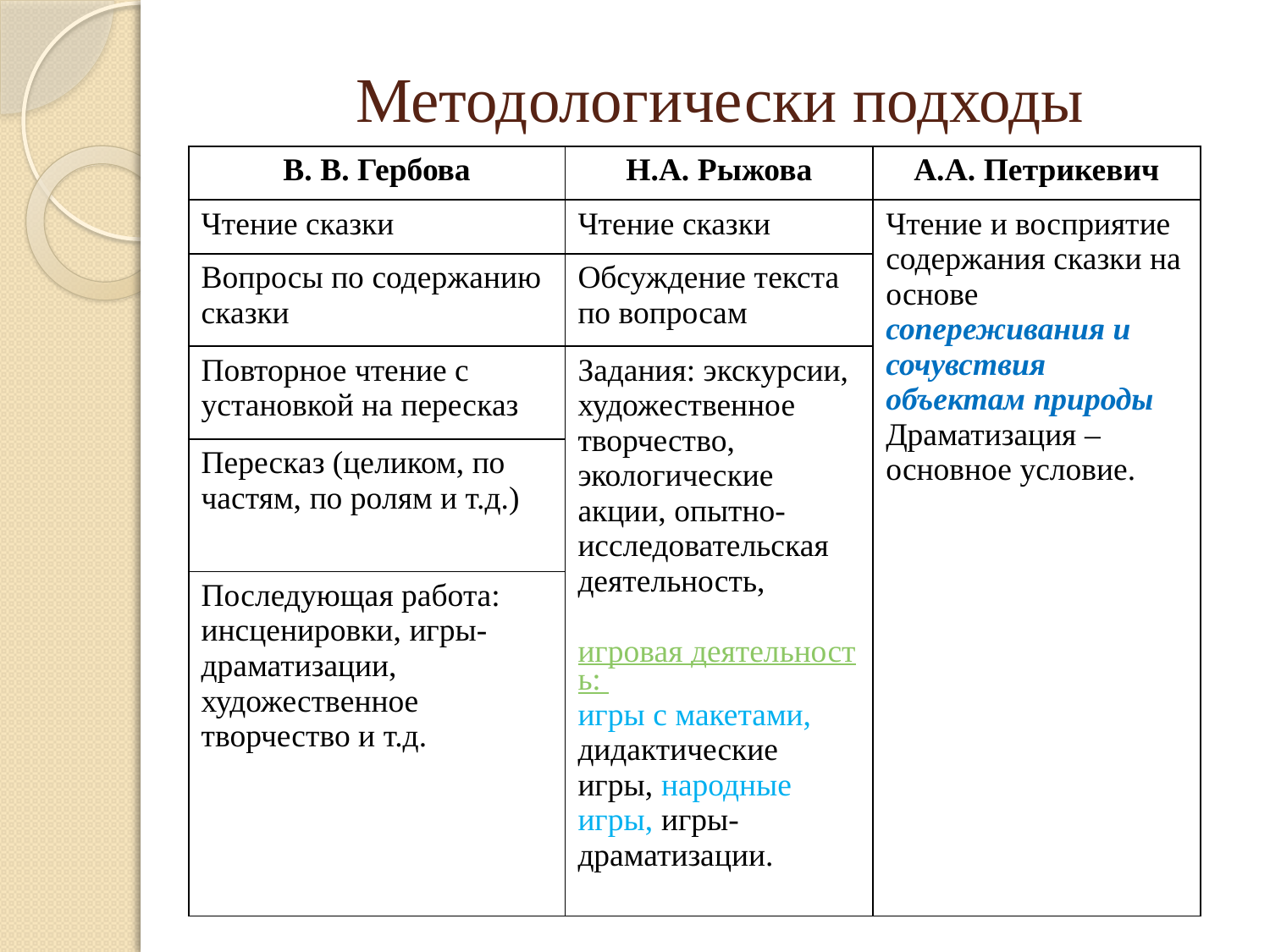

# Методологически подходы
| В. В. Гербова | Н.А. Рыжова | А.А. Петрикевич |
| --- | --- | --- |
| Чтение сказки | Чтение сказки | Чтение и восприятие содержания сказки на основе сопереживания и сочувствия объектам природы Драматизация – основное условие. |
| Вопросы по содержанию сказки | Обсуждение текста по вопросам |  |
| Повторное чтение с установкой на пересказ | Задания: экскурсии, художественное творчество, экологические акции, опытно-исследовательская деятельность, игровая деятельность: игры с макетами, дидактические игры, народные игры, игры-драматизации. |  |
| Пересказ (целиком, по частям, по ролям и т.д.) |  |  |
| Последующая работа: инсценировки, игры-драматизации, художественное творчество и т.д. |  |  |